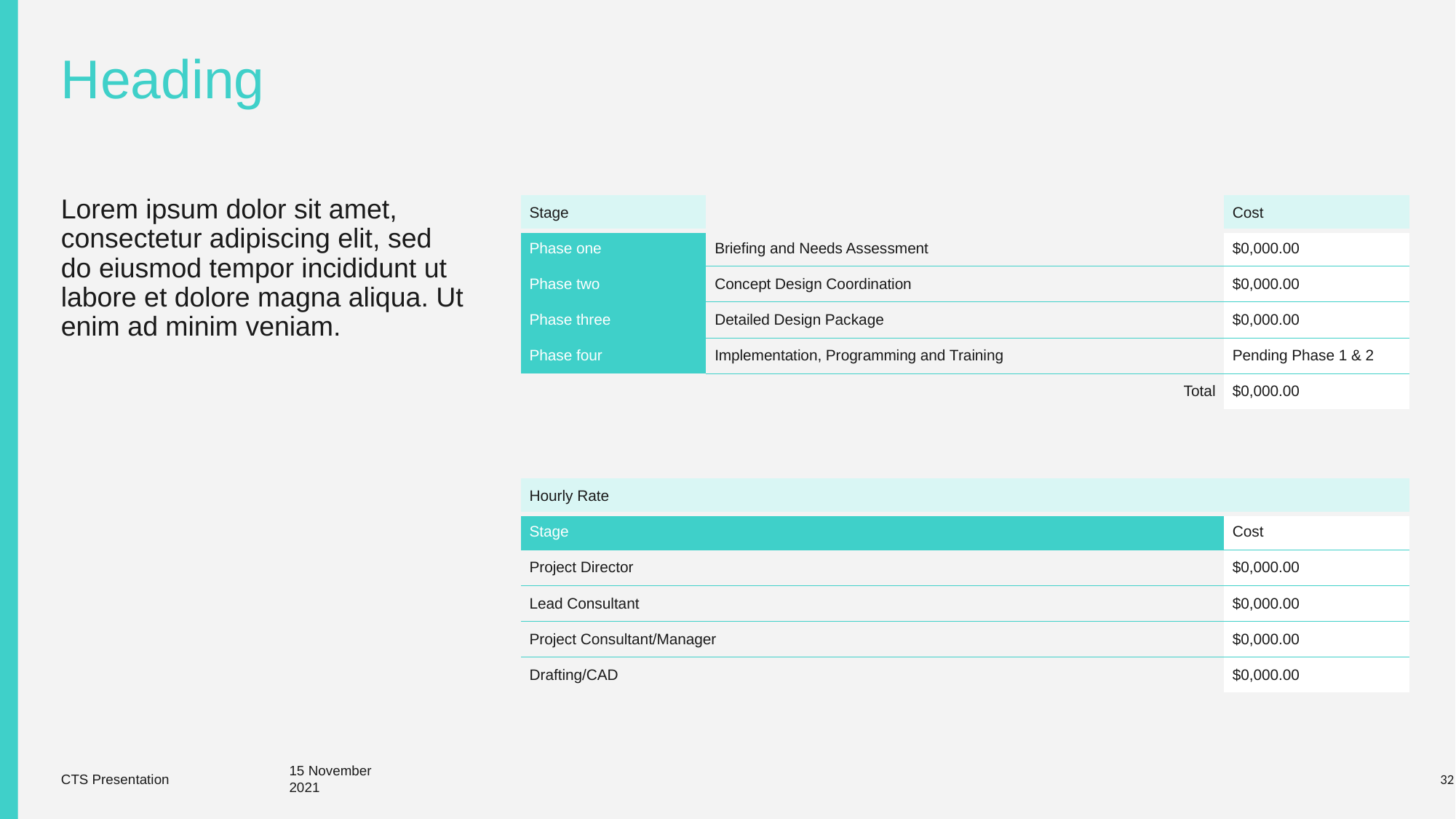

# Heading
| Stage |  | Cost |
| --- | --- | --- |
| Phase one | Briefing and Needs Assessment | $0,000.00 |
| Phase two | Concept Design Coordination | $0,000.00 |
| Phase three | Detailed Design Package | $0,000.00 |
| Phase four | Implementation, Programming and Training | Pending Phase 1 & 2 |
|  | Total | $0,000.00 |
Lorem ipsum dolor sit amet, consectetur adipiscing elit, sed do eiusmod tempor incididunt ut labore et dolore magna aliqua. Ut enim ad minim veniam.

| Hourly Rate |  |
| --- | --- |
| Stage | Cost |
| Project Director | $0,000.00 |
| Lead Consultant | $0,000.00 |
| Project Consultant/Manager | $0,000.00 |
| Drafting/CAD | $0,000.00 |
CTS Presentation
15 November 2021
32